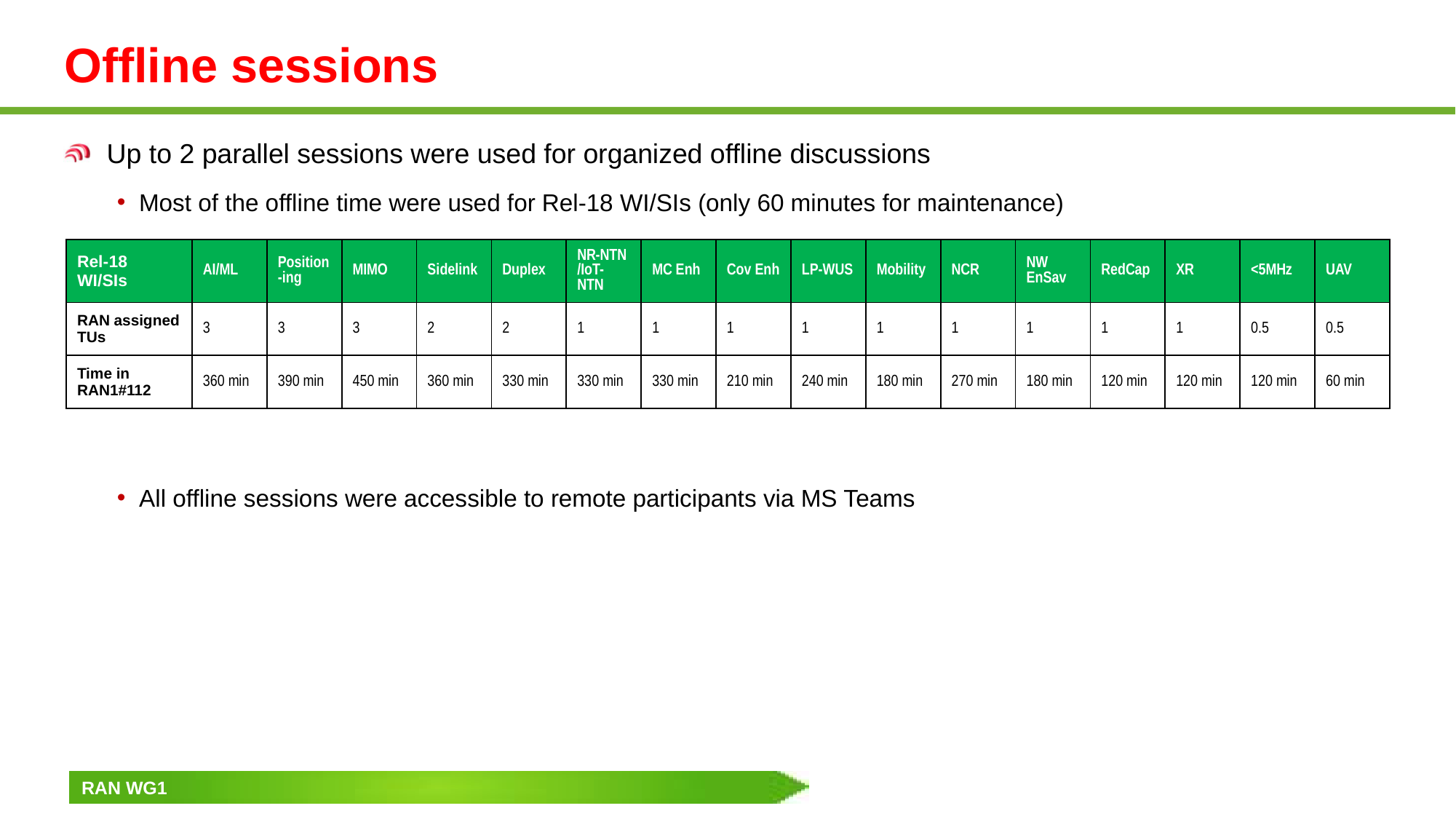

# Offline sessions
Up to 2 parallel sessions were used for organized offline discussions
Most of the offline time were used for Rel-18 WI/SIs (only 60 minutes for maintenance)

All offline sessions were accessible to remote participants via MS Teams
| Rel-18 WI/SIs | AI/ML | Position -ing | MIMO | Sidelink | Duplex | NR-NTN /IoT-NTN | MC Enh | Cov Enh | LP-WUS | Mobility | NCR | NW EnSav | RedCap | XR | <5MHz | UAV |
| --- | --- | --- | --- | --- | --- | --- | --- | --- | --- | --- | --- | --- | --- | --- | --- | --- |
| RAN assigned TUs | 3 | 3 | 3 | 2 | 2 | 1 | 1 | 1 | 1 | 1 | 1 | 1 | 1 | 1 | 0.5 | 0.5 |
| Time in RAN1#112 | 360 min | 390 min | 450 min | 360 min | 330 min | 330 min | 330 min | 210 min | 240 min | 180 min | 270 min | 180 min | 120 min | 120 min | 120 min | 60 min |